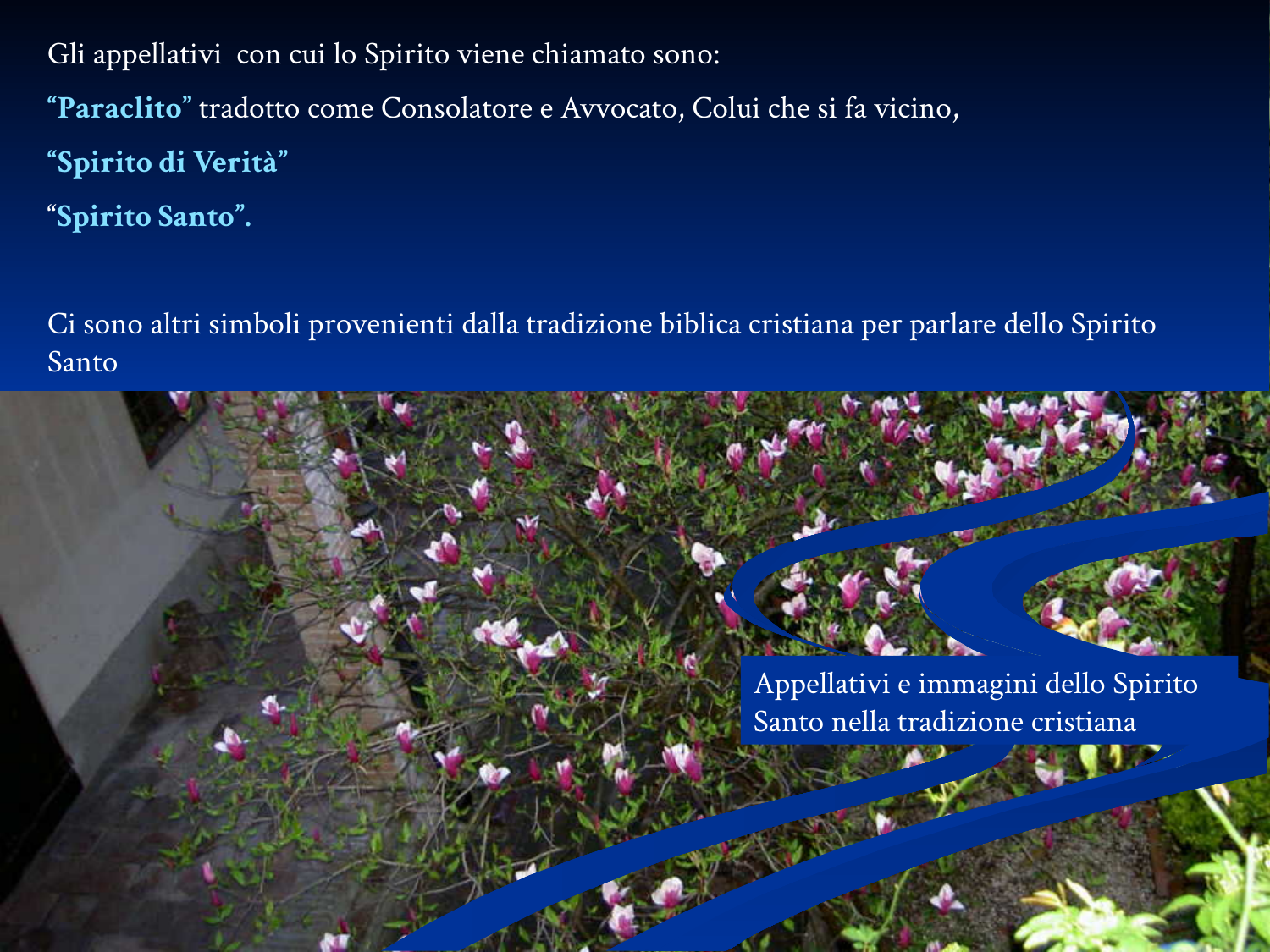

Gli appellativi  con cui lo Spirito viene chiamato sono:
“Paraclito” tradotto come Consolatore e Avvocato, Colui che si fa vicino,
“Spirito di Verità”
“Spirito Santo”.

Ci sono altri simboli provenienti dalla tradizione biblica cristiana per parlare dello Spirito Santo

Appellativi e immagini dello Spirito Santo nella tradizione cristiana